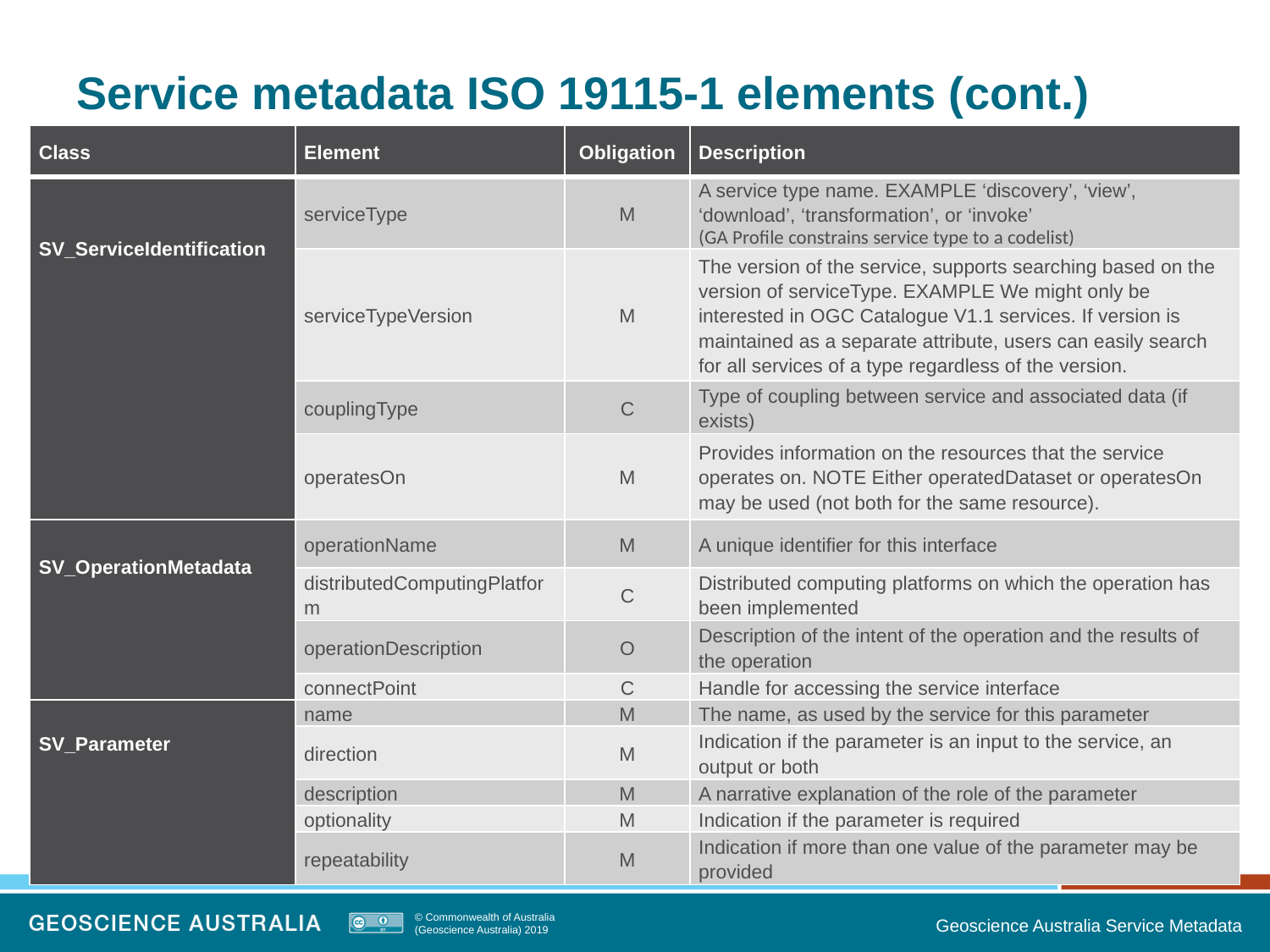

# Service metadata ISO 19115-1 elements (cont.)
| Class | Element | Obligation | Description |
| --- | --- | --- | --- |
| SV\_ServiceIdentification | serviceType | M | A service type name. EXAMPLE ‘discovery’, ‘view’, ‘download’, ‘transformation’, or ‘invoke’ (GA Profile constrains service type to a codelist) |
|  | serviceTypeVersion | M | The version of the service, supports searching based on the version of serviceType. EXAMPLE We might only be interested in OGC Catalogue V1.1 services. If version is maintained as a separate attribute, users can easily search for all services of a type regardless of the version. |
|  | couplingType | C | Type of coupling between service and associated data (if exists) |
|  | operatesOn | M | Provides information on the resources that the service operates on. NOTE Either operatedDataset or operatesOn may be used (not both for the same resource). |
| SV\_OperationMetadata | operationName | M | A unique identifier for this interface |
|  | distributedComputingPlatform | C | Distributed computing platforms on which the operation has been implemented |
|  | operationDescription | O | Description of the intent of the operation and the results of the operation |
|  | connectPoint | C | Handle for accessing the service interface |
| SV\_Parameter | name | M | The name, as used by the service for this parameter |
|  | direction | M | Indication if the parameter is an input to the service, an output or both |
|  | description | M | A narrative explanation of the role of the parameter |
|  | optionality | M | Indication if the parameter is required |
|  | repeatability | M | Indication if more than one value of the parameter may be provided |
Geoscience Australia Service Metadata